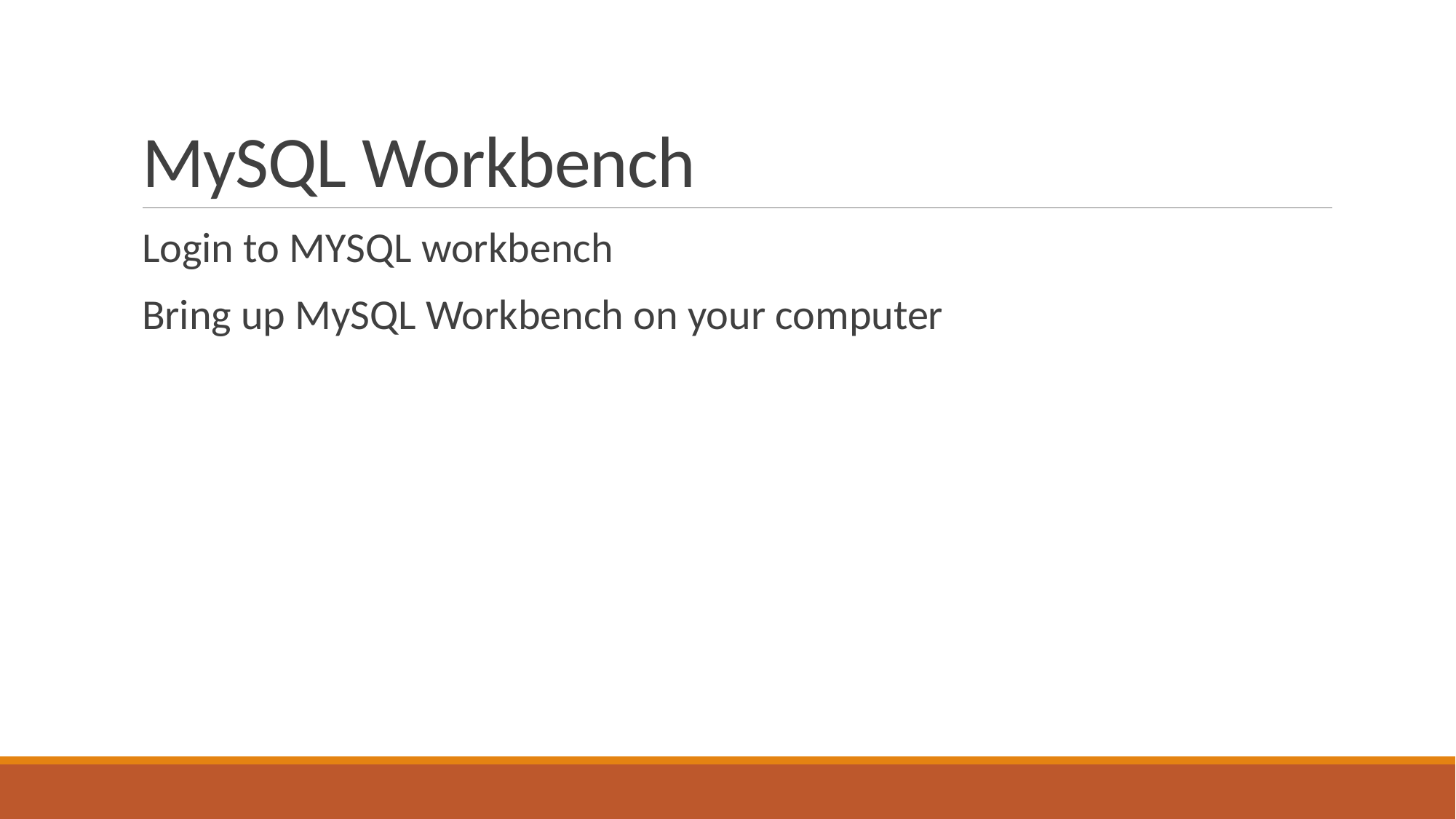

# MySQL Workbench
Login to MYSQL workbench
Bring up MySQL Workbench on your computer